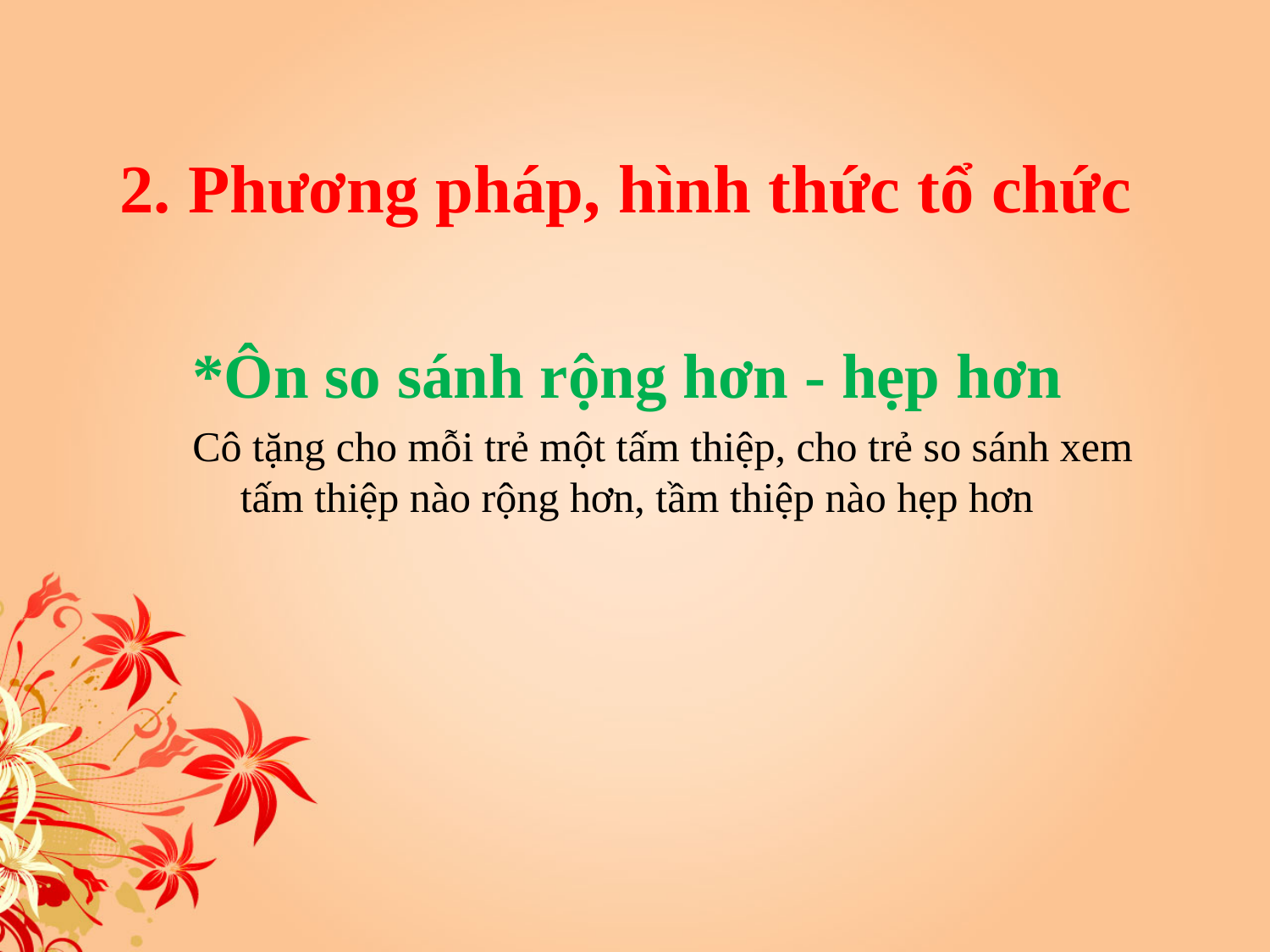

# 2. Phương pháp, hình thức tổ chức
*Ôn so sánh rộng hơn - hẹp hơn
Cô tặng cho mỗi trẻ một tấm thiệp, cho trẻ so sánh xem tấm thiệp nào rộng hơn, tầm thiệp nào hẹp hơn